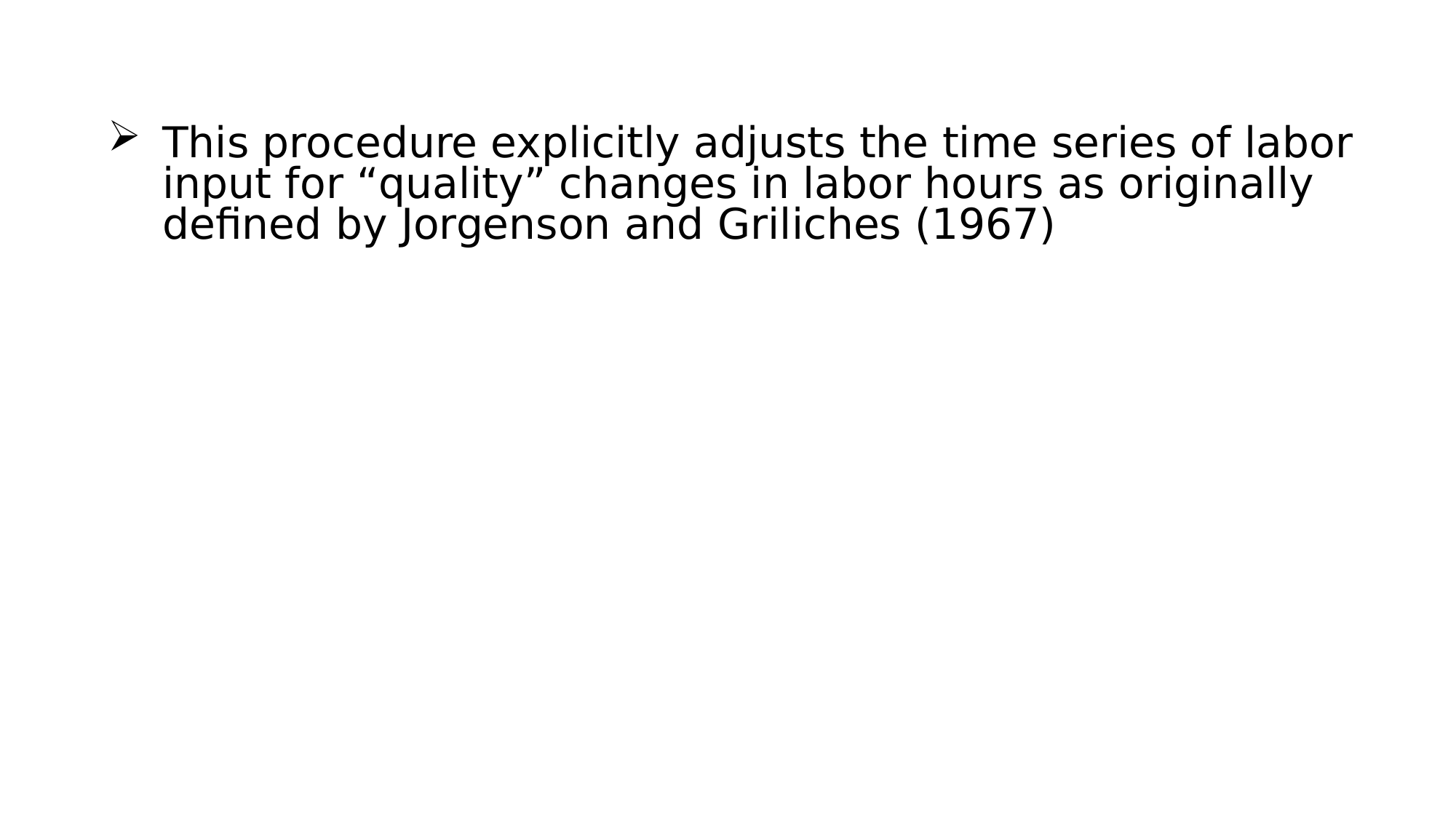

This procedure explicitly adjusts the time series of labor input for “quality” changes in labor hours as originally defined by Jorgenson and Griliches (1967)